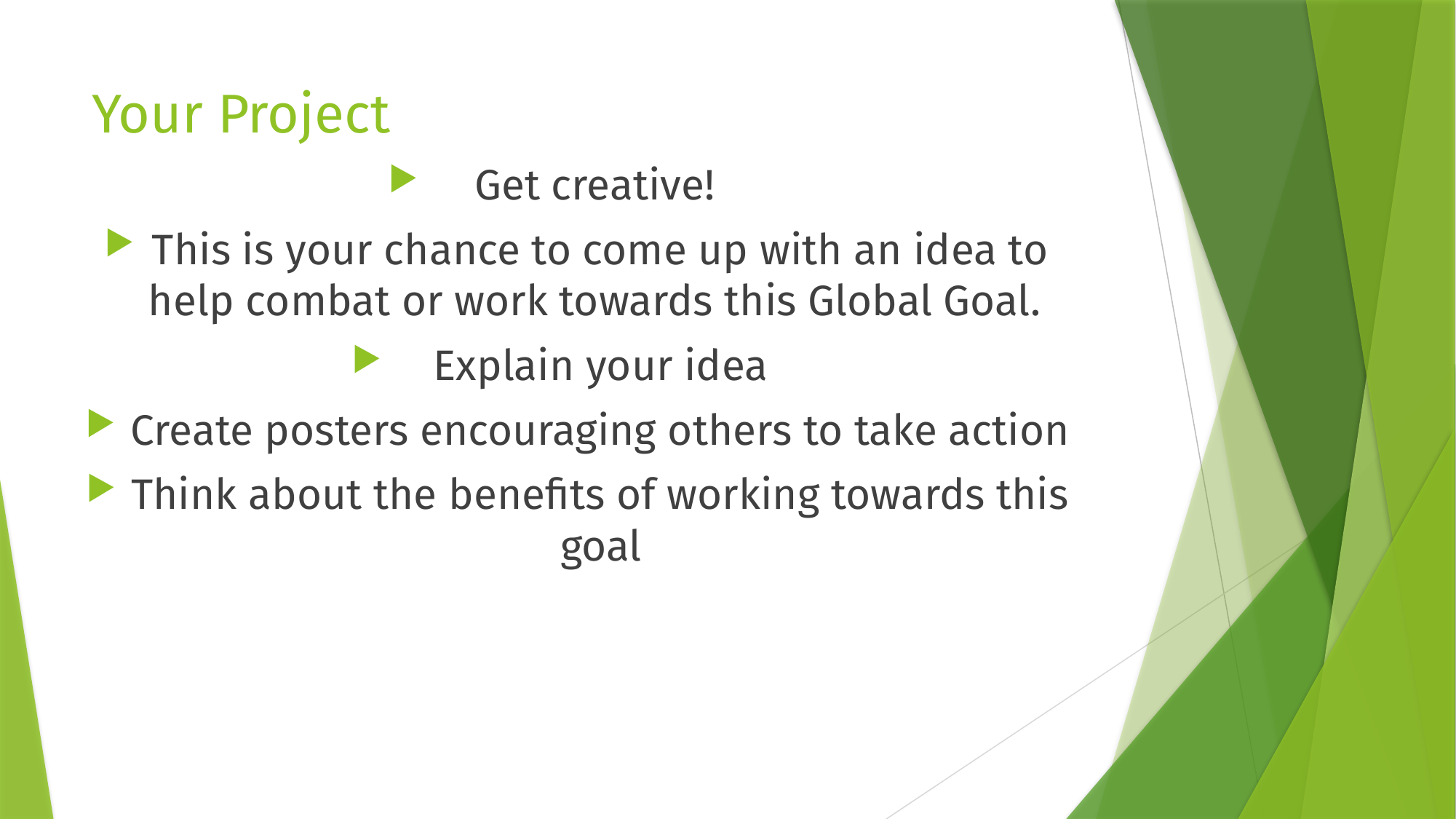

# Your Project
Get creative!
This is your chance to come up with an idea to help combat or work towards this Global Goal.
Explain your idea
Create posters encouraging others to take action
Think about the benefits of working towards this goal